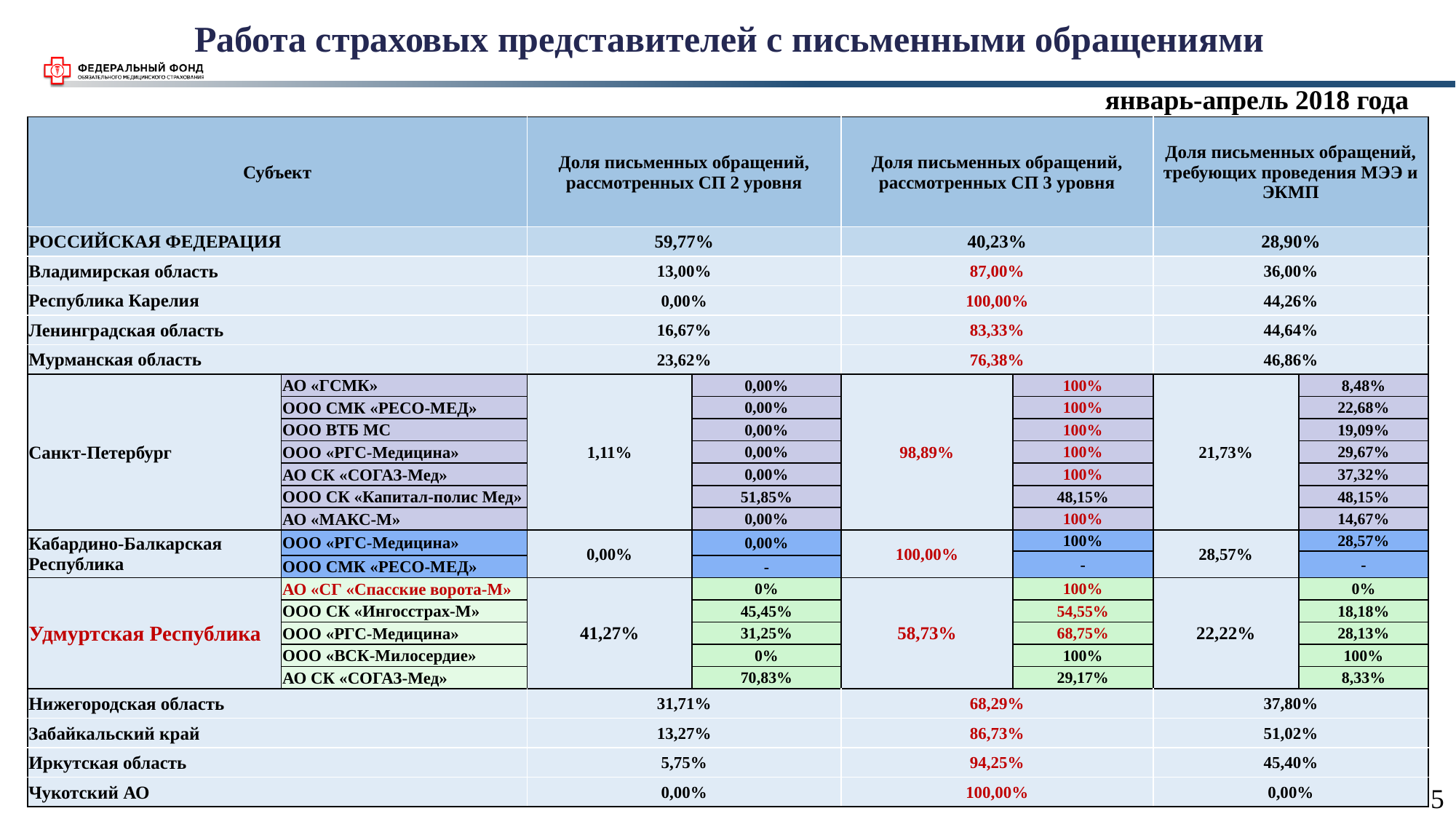

Работа страховых представителей с письменными обращениями
январь-апрель 2018 года
| Субъект |  | Доля письменных обращений, рассмотренных СП 2 уровня |  | Доля письменных обращений, рассмотренных СП 3 уровня |  | Доля письменных обращений, требующих проведения МЭЭ и ЭКМП |  |
| --- | --- | --- | --- | --- | --- | --- | --- |
| РОССИЙСКАЯ ФЕДЕРАЦИЯ |  | 59,77% |  | 40,23% |  | 28,90% |  |
| Владимирская область |  | 13,00% |  | 87,00% |  | 36,00% |  |
| Республика Карелия |  | 0,00% |  | 100,00% |  | 44,26% |  |
| Ленинградская область |  | 16,67% |  | 83,33% |  | 44,64% |  |
| Мурманская область |  | 23,62% |  | 76,38% |  | 46,86% |  |
| Санкт-Петербург | АО «ГСМК» | 1,11% | 0,00% | 98,89% | 100% | 21,73% | 8,48% |
|  | ООО СМК «РЕСО-МЕД» |  | 0,00% |  | 100% |  | 22,68% |
|  | ООО ВТБ МС |  | 0,00% |  | 100% |  | 19,09% |
|  | ООО «РГС-Медицина» |  | 0,00% |  | 100% |  | 29,67% |
|  | АО СК «СОГАЗ-Мед» |  | 0,00% |  | 100% |  | 37,32% |
|  | ООО СК «Капитал-полис Мед» |  | 51,85% |  | 48,15% |  | 48,15% |
|  | АО «МАКС-М» |  | 0,00% |  | 100% |  | 14,67% |
| Кабардино-Балкарская Республика | ООО «РГС-Медицина» | 0,00% | 0,00% | 100,00% | 100% | 28,57% | 28,57% |
|  |  |  |  |  | - |  | - |
|  | ООО СМК «РЕСО-МЕД» |  | - |  |  |  |  |
| Удмуртская Республика | АО «СГ «Спасские ворота-М» | 41,27% | 0% | 58,73% | 100% | 22,22% | 0% |
|  | ООО СК «Ингосстрах-М» |  | 45,45% |  | 54,55% |  | 18,18% |
|  | ООО «РГС-Медицина» |  | 31,25% |  | 68,75% |  | 28,13% |
|  | ООО «ВСК-Милосердие» |  | 0% |  | 100% |  | 100% |
|  | АО СК «СОГАЗ-Мед» |  | 70,83% |  | 29,17% |  | 8,33% |
| Нижегородская область |  | 31,71% |  | 68,29% |  | 37,80% |  |
| Забайкальский край |  | 13,27% |  | 86,73% |  | 51,02% |  |
| Иркутская область |  | 5,75% |  | 94,25% |  | 45,40% |  |
| Чукотский АО |  | 0,00% |  | 100,00% |  | 0,00% |  |
5